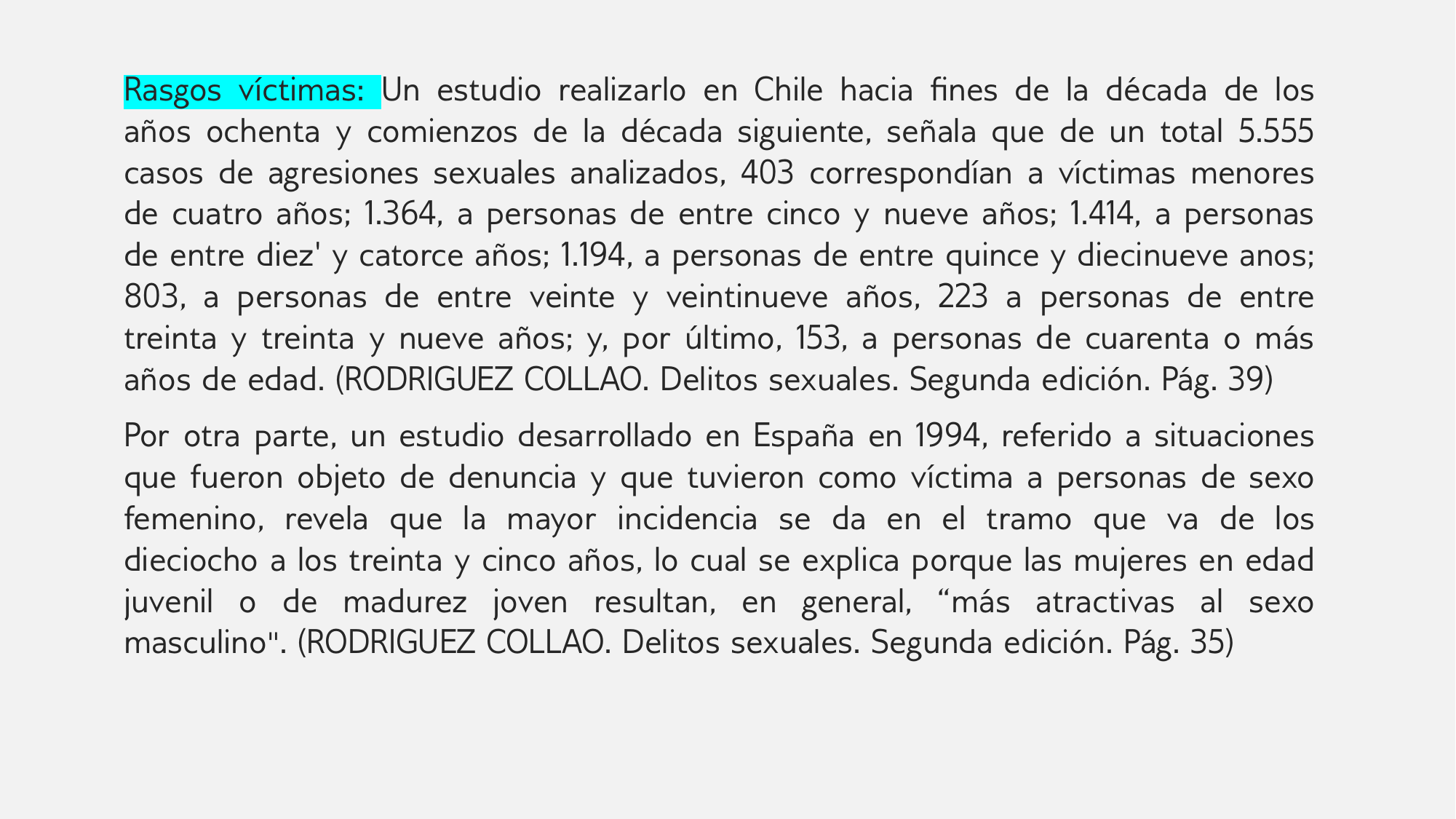

Rasgos víctimas: Un estudio realizarlo en Chile hacia fines de la década de los años ochenta y comienzos de la década siguiente, señala que de un total 5.555 casos de agresiones sexuales analizados, 403 correspondían a víctimas menores de cuatro años; 1.364, a personas de entre cinco y nueve años; 1.414, a personas de entre diez' y catorce años; 1.194, a personas de entre quince y diecinueve anos; 803, a personas de entre veinte y veintinueve años, 223 a personas de entre treinta y treinta y nueve años; y, por último, 153, a personas de cuarenta o más años de edad. (RODRIGUEZ COLLAO. Delitos sexuales. Segunda edición. Pág. 39)
Por otra parte, un estudio desarrollado en España en 1994, referido a situaciones que fueron objeto de denuncia y que tuvieron como víctima a personas de sexo femenino, revela que la mayor incidencia se da en el tramo que va de los dieciocho a los treinta y cinco años, lo cual se explica porque las mujeres en edad juvenil o de madurez joven resultan, en general, “más atractivas al sexo masculino". (RODRIGUEZ COLLAO. Delitos sexuales. Segunda edición. Pág. 35)